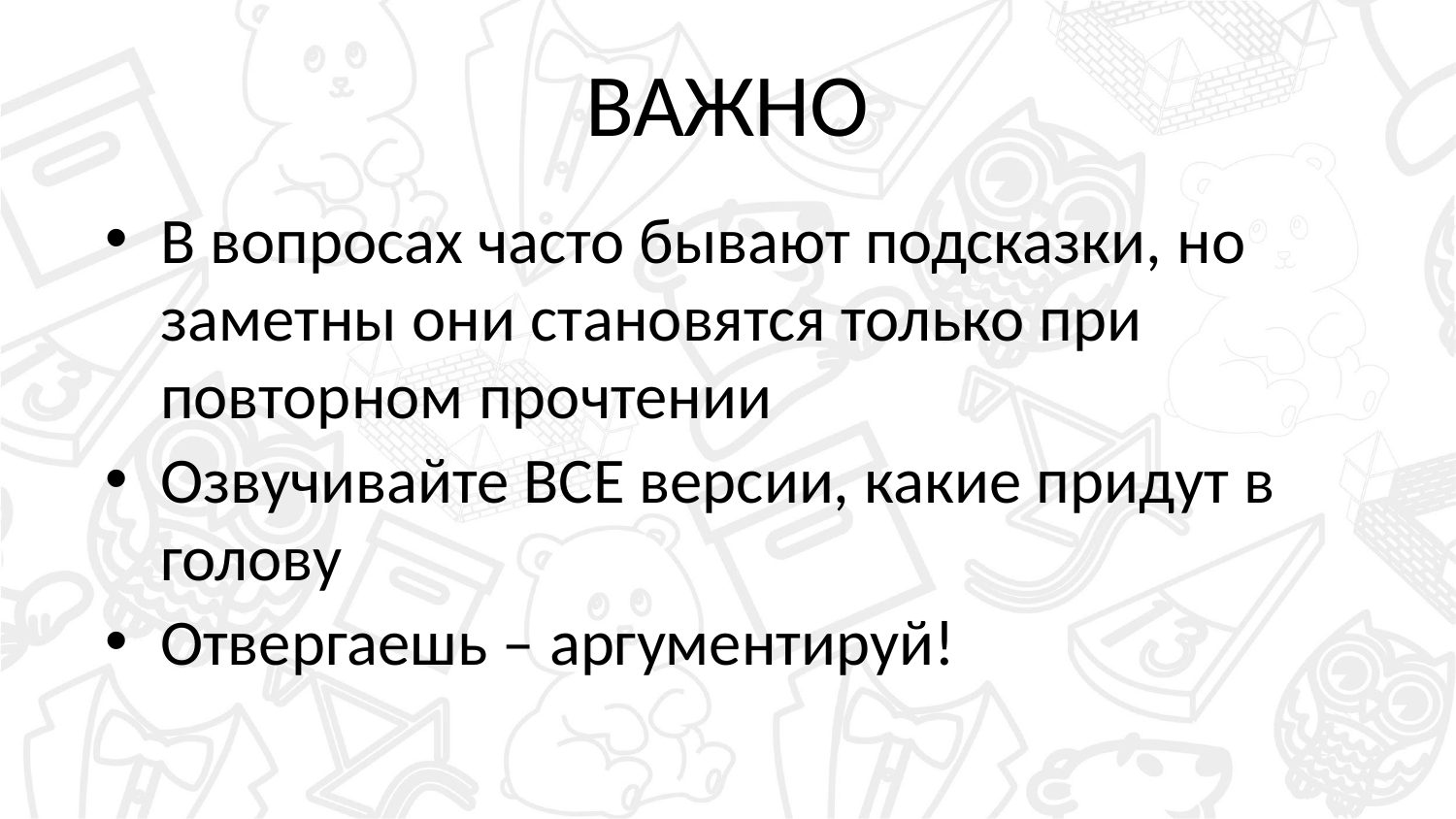

# ВАЖНО
В вопросах часто бывают подсказки, но заметны они становятся только при повторном прочтении
Озвучивайте ВСЕ версии, какие придут в голову
Отвергаешь – аргументируй!